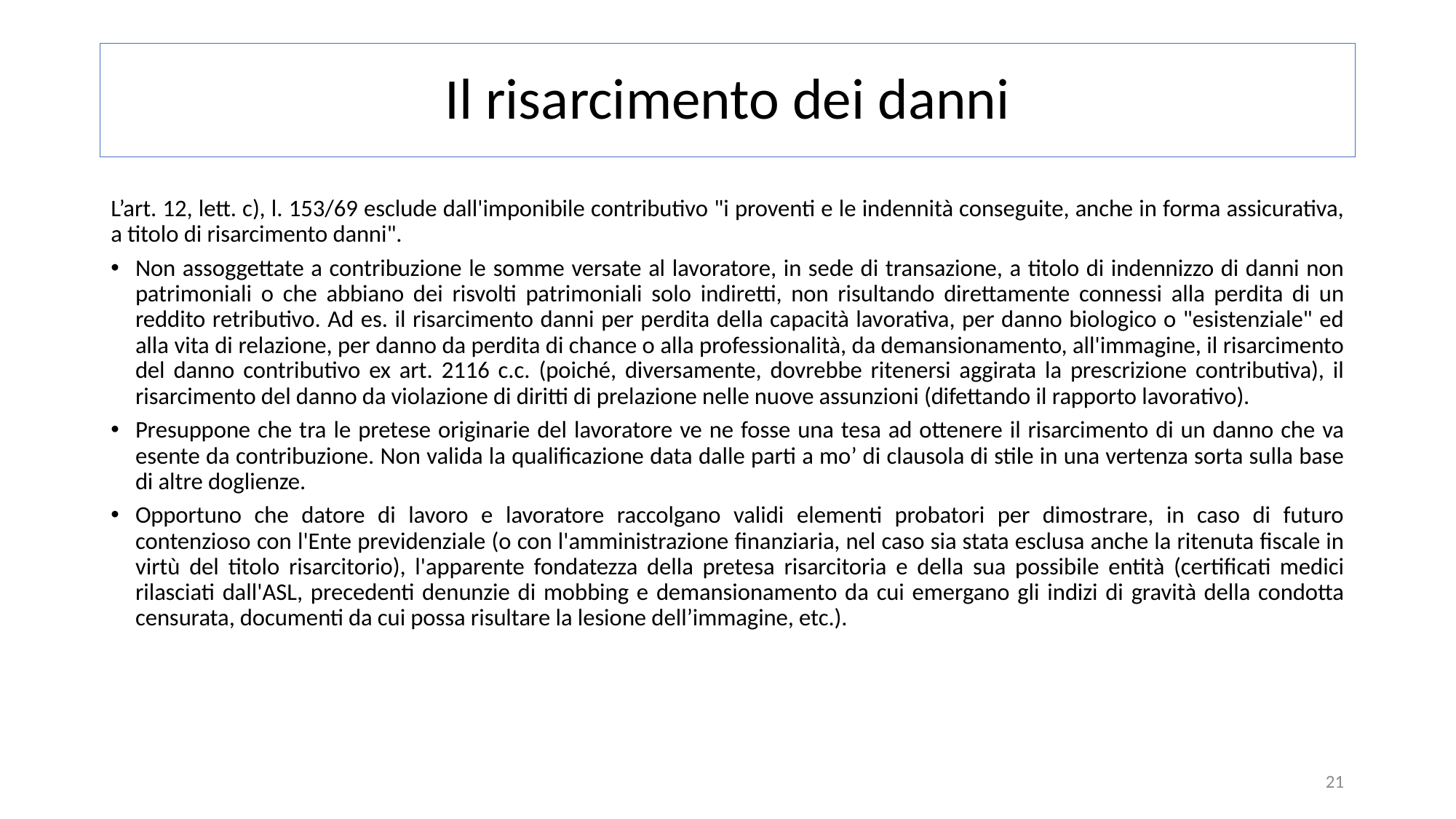

# Il risarcimento dei danni
L’art. 12, lett. c), l. 153/69 esclude dall'imponibile contributivo "i proventi e le indennità conseguite, anche in forma assicurativa, a titolo di risarcimento danni".
Non assoggettate a contribuzione le somme versate al lavoratore, in sede di transazione, a titolo di indennizzo di danni non patrimoniali o che abbiano dei risvolti patrimoniali solo indiretti, non risultando direttamente connessi alla perdita di un reddito retributivo. Ad es. il risarcimento danni per perdita della capacità lavorativa, per danno biologico o "esistenziale" ed alla vita di relazione, per danno da perdita di chance o alla professionalità, da demansionamento, all'immagine, il risarcimento del danno contributivo ex art. 2116 c.c. (poiché, diversamente, dovrebbe ritenersi aggirata la prescrizione contributiva), il risarcimento del danno da violazione di diritti di prelazione nelle nuove assunzioni (difettando il rapporto lavorativo).
Presuppone che tra le pretese originarie del lavoratore ve ne fosse una tesa ad ottenere il risarcimento di un danno che va esente da contribuzione. Non valida la qualificazione data dalle parti a mo’ di clausola di stile in una vertenza sorta sulla base di altre doglienze.
Opportuno che datore di lavoro e lavoratore raccolgano validi elementi probatori per dimostrare, in caso di futuro contenzioso con l'Ente previdenziale (o con l'amministrazione finanziaria, nel caso sia stata esclusa anche la ritenuta fiscale in virtù del titolo risarcitorio), l'apparente fondatezza della pretesa risarcitoria e della sua possibile entità (certificati medici rilasciati dall'ASL, precedenti denunzie di mobbing e demansionamento da cui emergano gli indizi di gravità della condotta censurata, documenti da cui possa risultare la lesione dell’immagine, etc.).
21